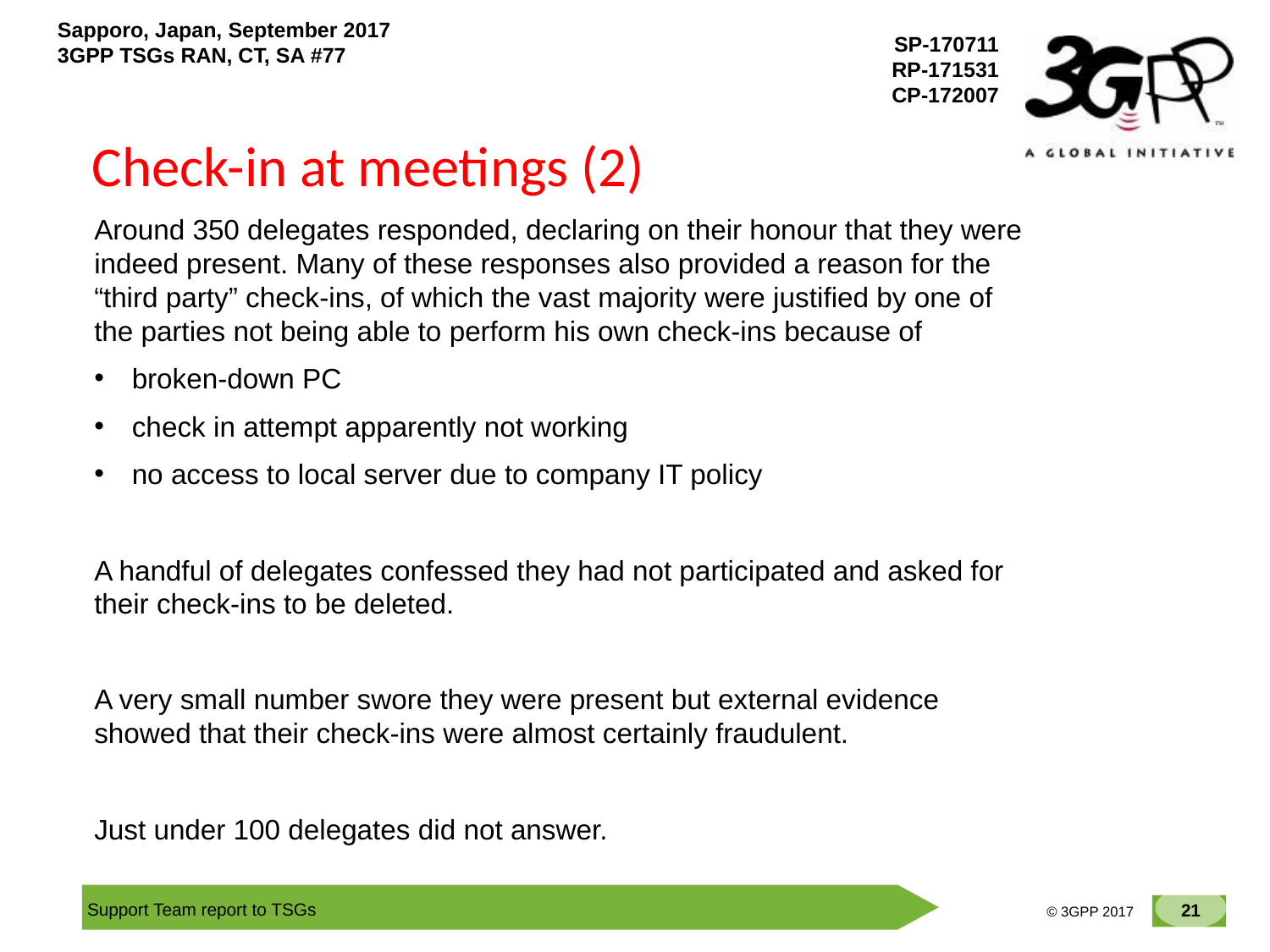

# Check-in at meetings (2)
Around 350 delegates responded, declaring on their honour that they were indeed present. Many of these responses also provided a reason for the “third party” check-ins, of which the vast majority were justified by one of the parties not being able to perform his own check-ins because of
 broken-down PC
 check in attempt apparently not working
 no access to local server due to company IT policy

A handful of delegates confessed they had not participated and asked for their check-ins to be deleted.

A very small number swore they were present but external evidence showed that their check-ins were almost certainly fraudulent.

Just under 100 delegates did not answer.